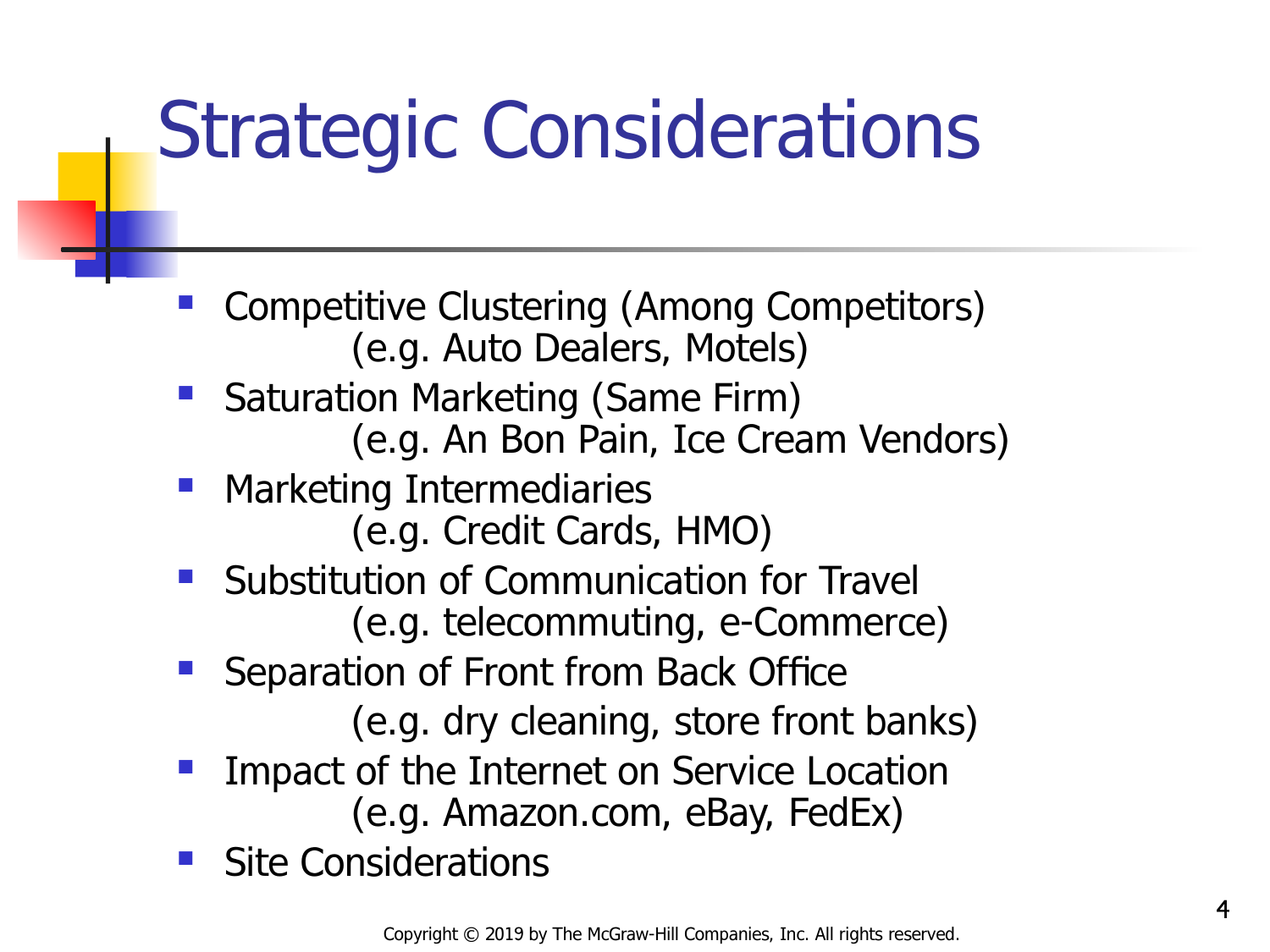

# Strategic Considerations
Competitive Clustering (Among Competitors)
	(e.g. Auto Dealers, Motels)
Saturation Marketing (Same Firm)
	(e.g. An Bon Pain, Ice Cream Vendors)
Marketing Intermediaries
	(e.g. Credit Cards, HMO)
Substitution of Communication for Travel
	(e.g. telecommuting, e-Commerce)
Separation of Front from Back Office
		(e.g. dry cleaning, store front banks)
Impact of the Internet on Service Location
	(e.g. Amazon.com, eBay, FedEx)
Site Considerations
4
Copyright © 2019 by The McGraw-Hill Companies, Inc. All rights reserved.